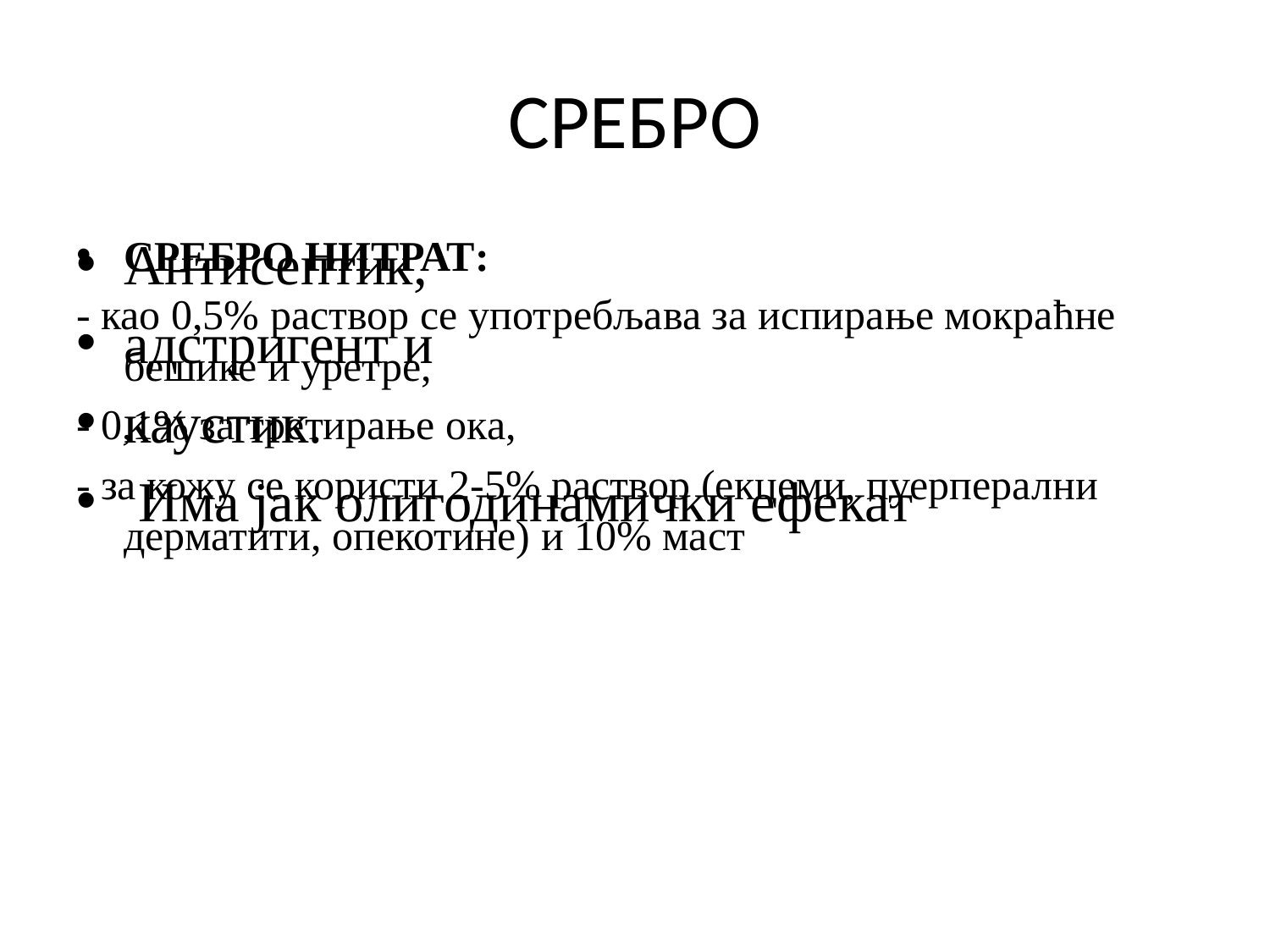

# СРЕБРО
Антисептик,
адстригент и
каустик.
 Има јак олигодинамички ефекат
СРЕБРО НИТРАТ:
- као 0,5% раствор се употребљава за испирање мокраћне бешике и уретре,
- 0,1% за третирање ока,
- за кожу се користи 2-5% раствор (екцеми, пуерперални дерматити, опекотине) и 10% маст